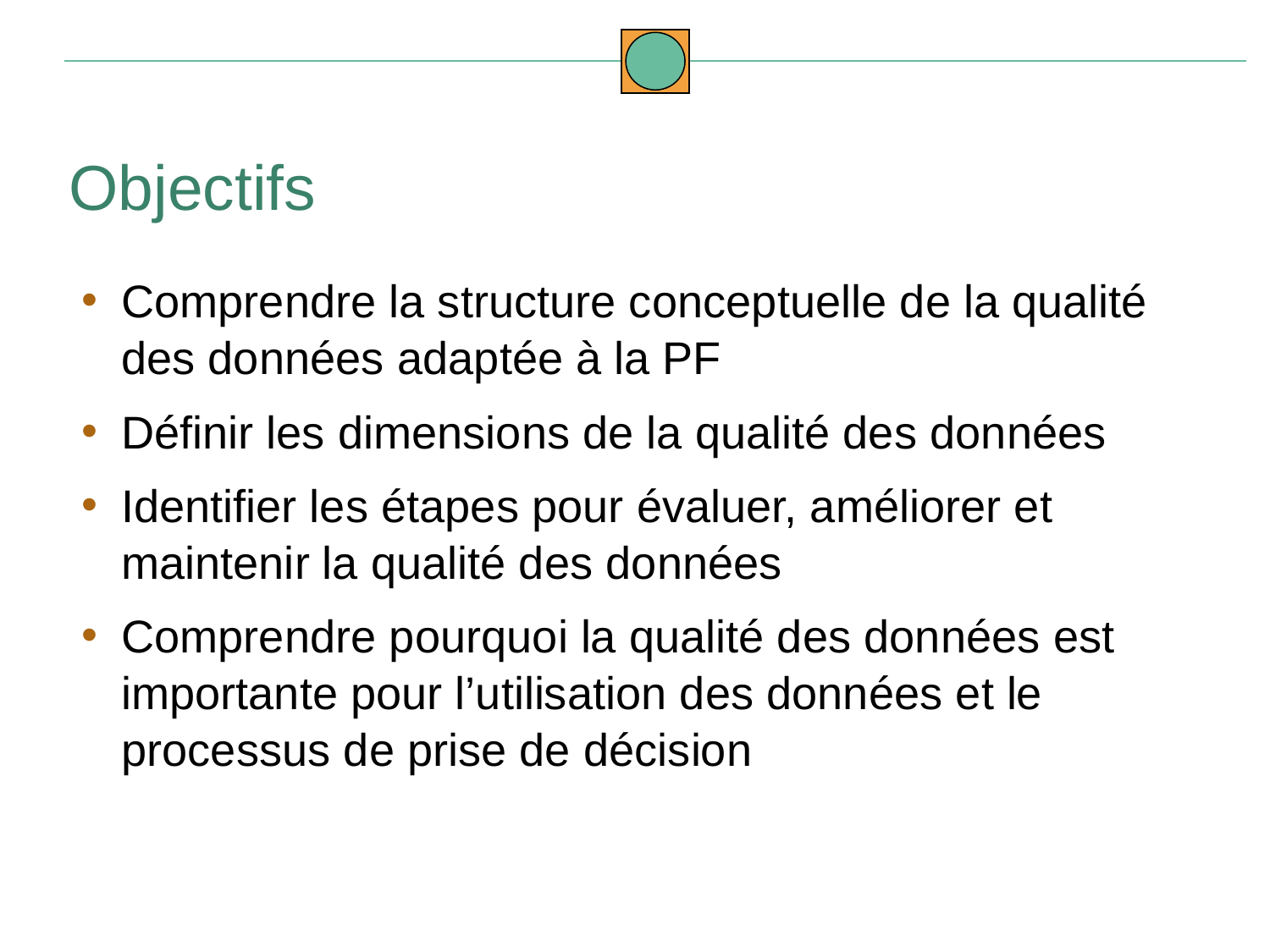

Objectifs
Comprendre la structure conceptuelle de la qualité des données adaptée à la PF
Définir les dimensions de la qualité des données
Identifier les étapes pour évaluer, améliorer et maintenir la qualité des données
Comprendre pourquoi la qualité des données est importante pour l’utilisation des données et le processus de prise de décision